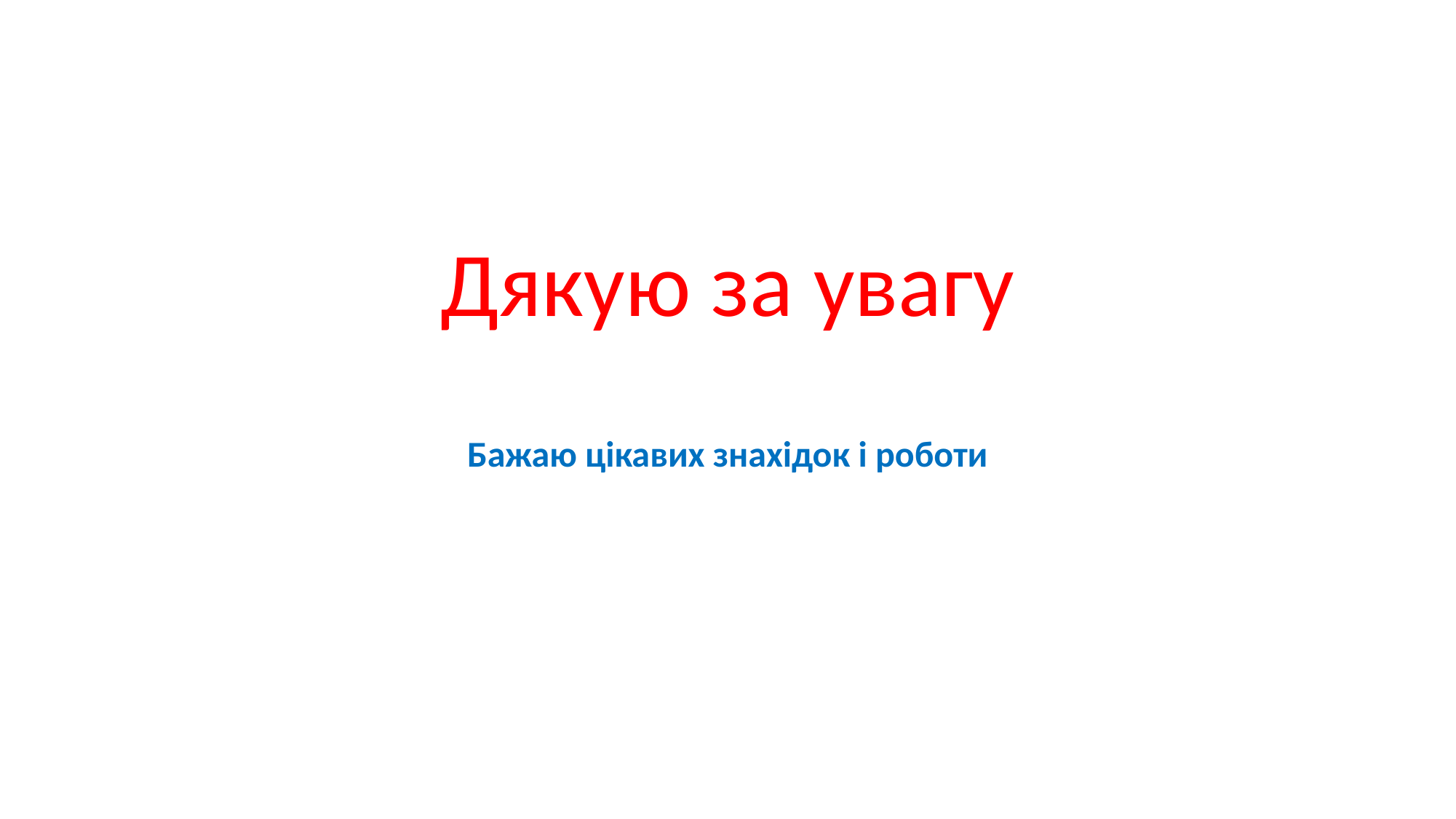

# Дякую за увагу
Бажаю цікавих знахідок і роботи